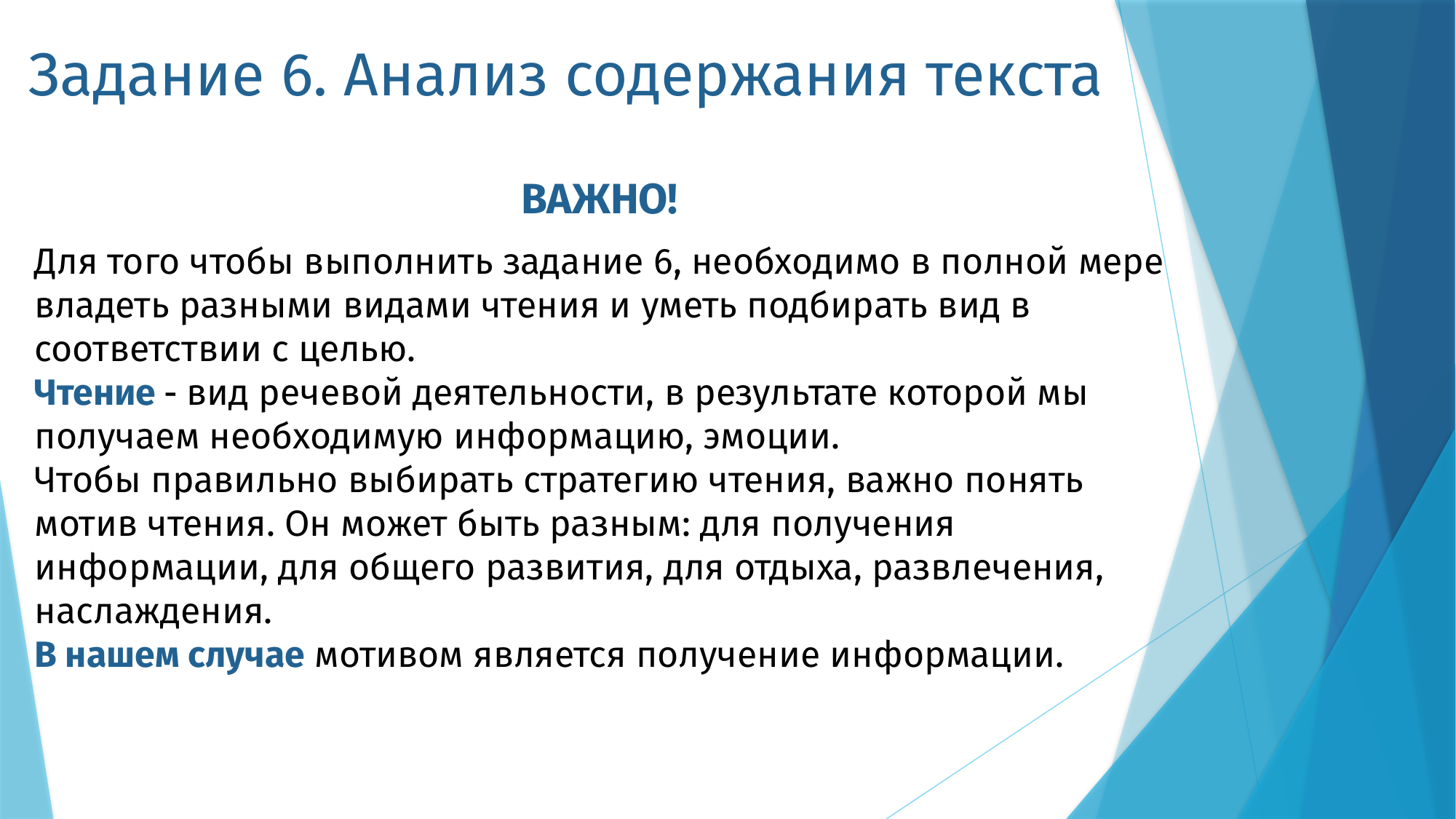

Задание 6. Анализ содержания текста
ВАЖНО!
Для того чтобы выполнить задание 6, необходимо в полной мере владеть разными видами чтения и уметь подбирать вид в соответствии с целью.
Чтение − вид речевой деятельности, в результате которой мы получаем необходимую информацию, эмоции.
Чтобы правильно выбирать стратегию чтения, важно понять мотив чтения. Он может быть разным: для получения информации, для общего развития, для отдыха, развлечения, наслаждения.
В нашем случае мотивом является получение информации.